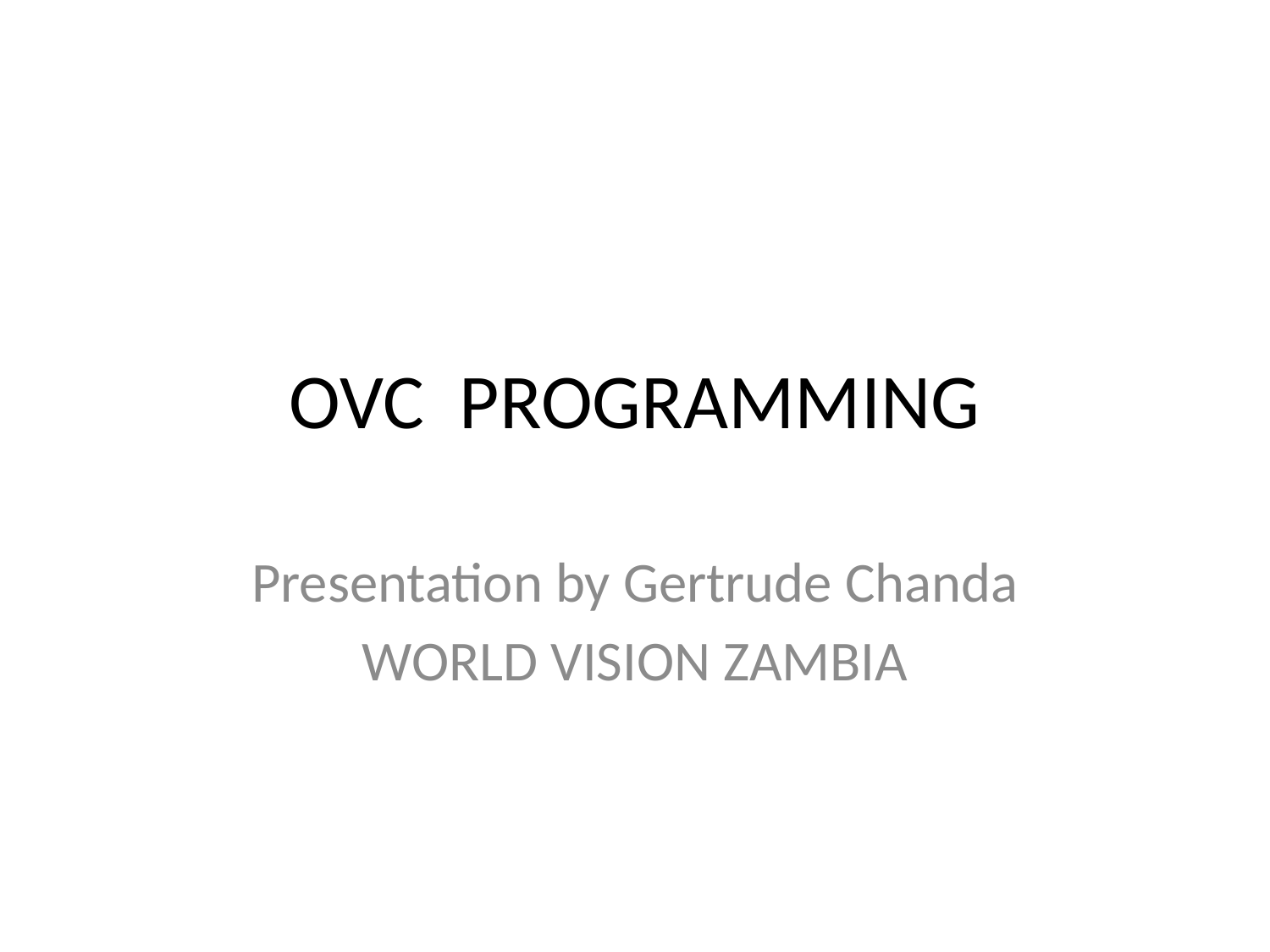

# OVC  PROGRAMMING
Presentation by Gertrude Chanda
WORLD VISION ZAMBIA